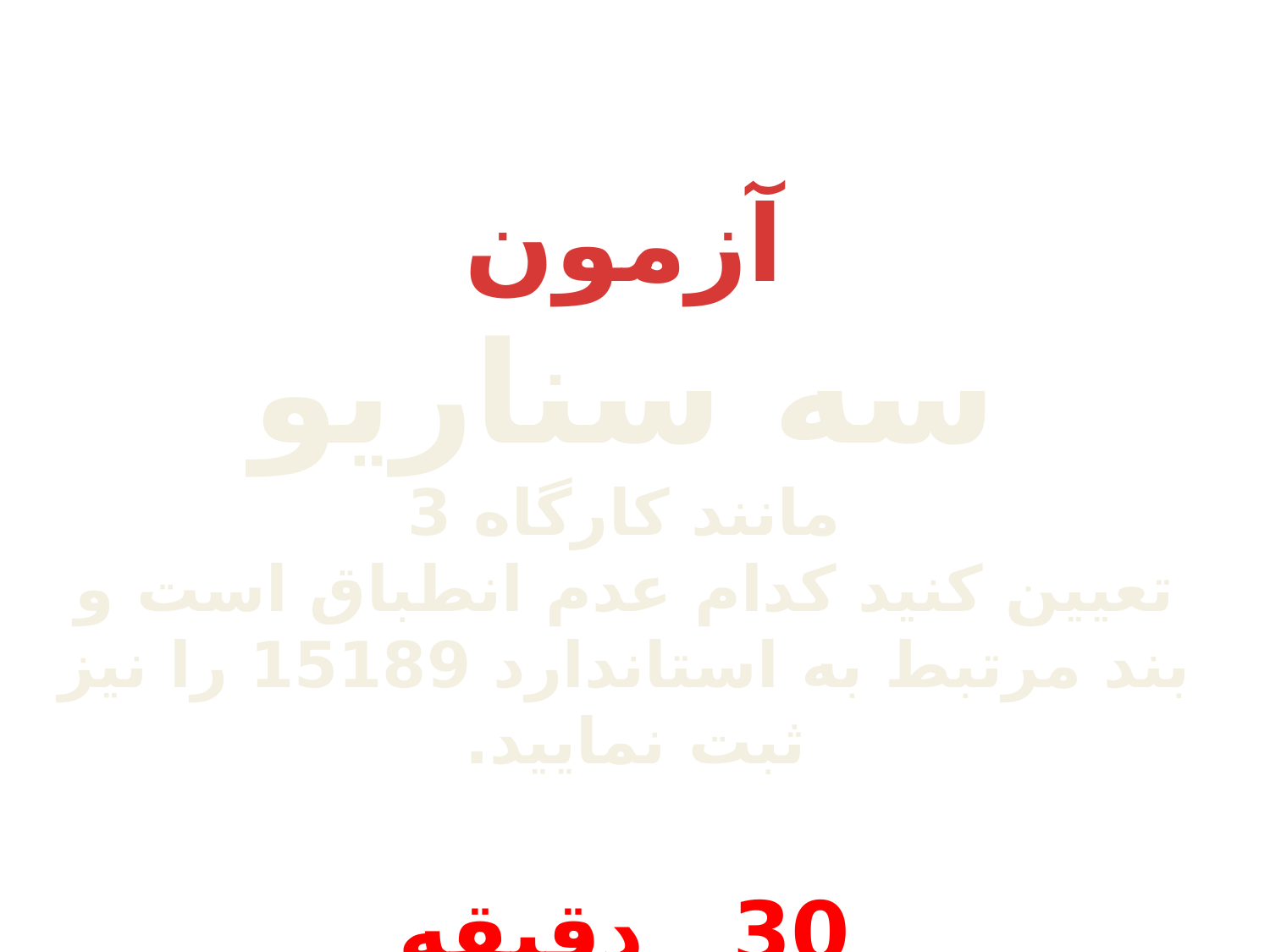

آزمون
سه سناریو
مانند کارگاه 3
تعیین کنید کدام عدم انطباق است و بند مرتبط به استاندارد 15189 را نیز ثبت نمایید.

30   دقیقه